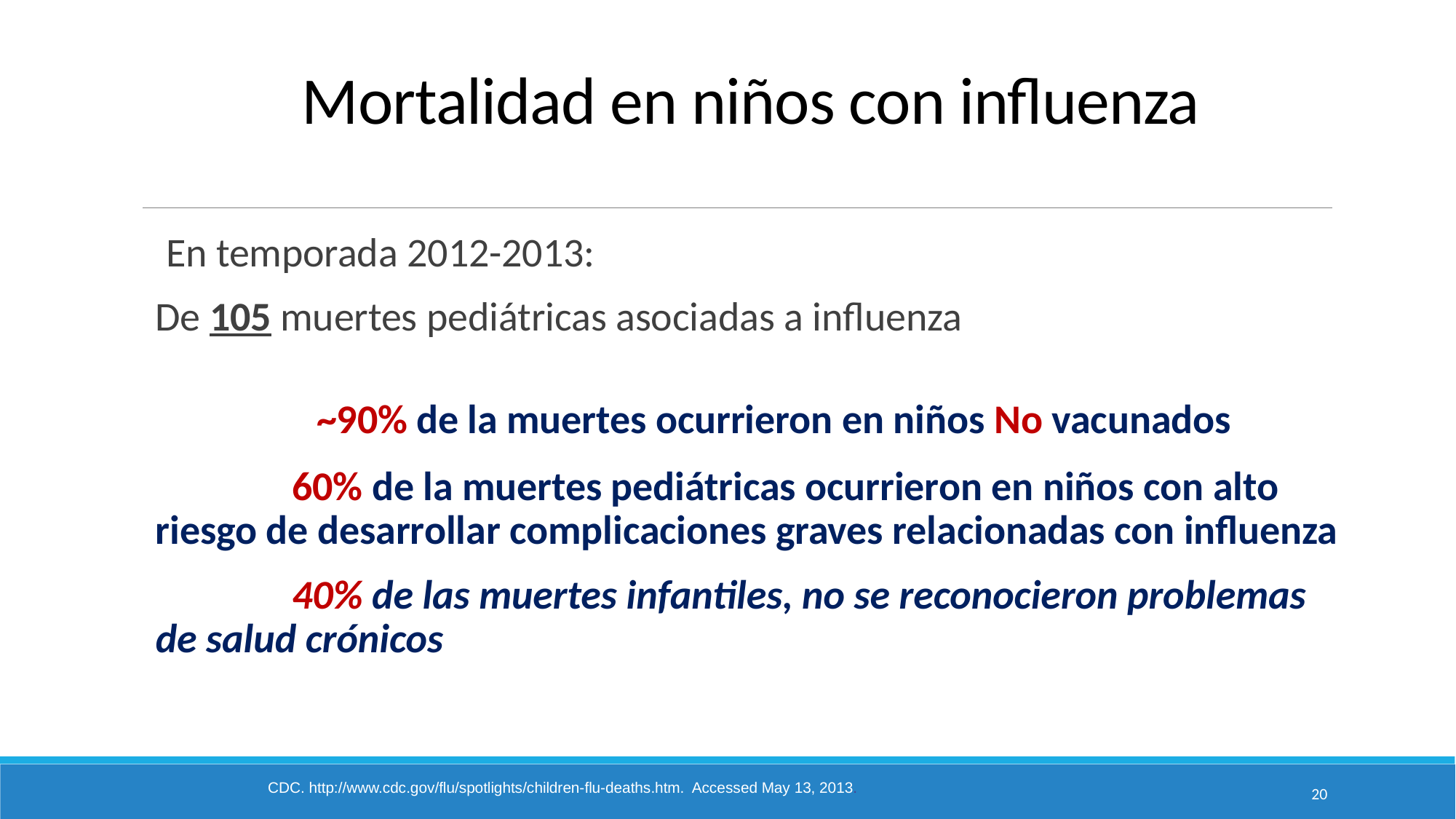

# Mortalidad en niños con influenza
En temporada 2012-2013:
De 105 muertes pediátricas asociadas a influenza

~90% de la muertes ocurrieron en niños No vacunados
               60% de la muertes pediátricas ocurrieron en niños con alto riesgo de desarrollar complicaciones graves relacionadas con influenza
               40% de las muertes infantiles, no se reconocieron problemas de salud crónicos
20
CDC. http://www.cdc.gov/flu/spotlights/children-flu-deaths.htm.  Accessed May 13, 2013.